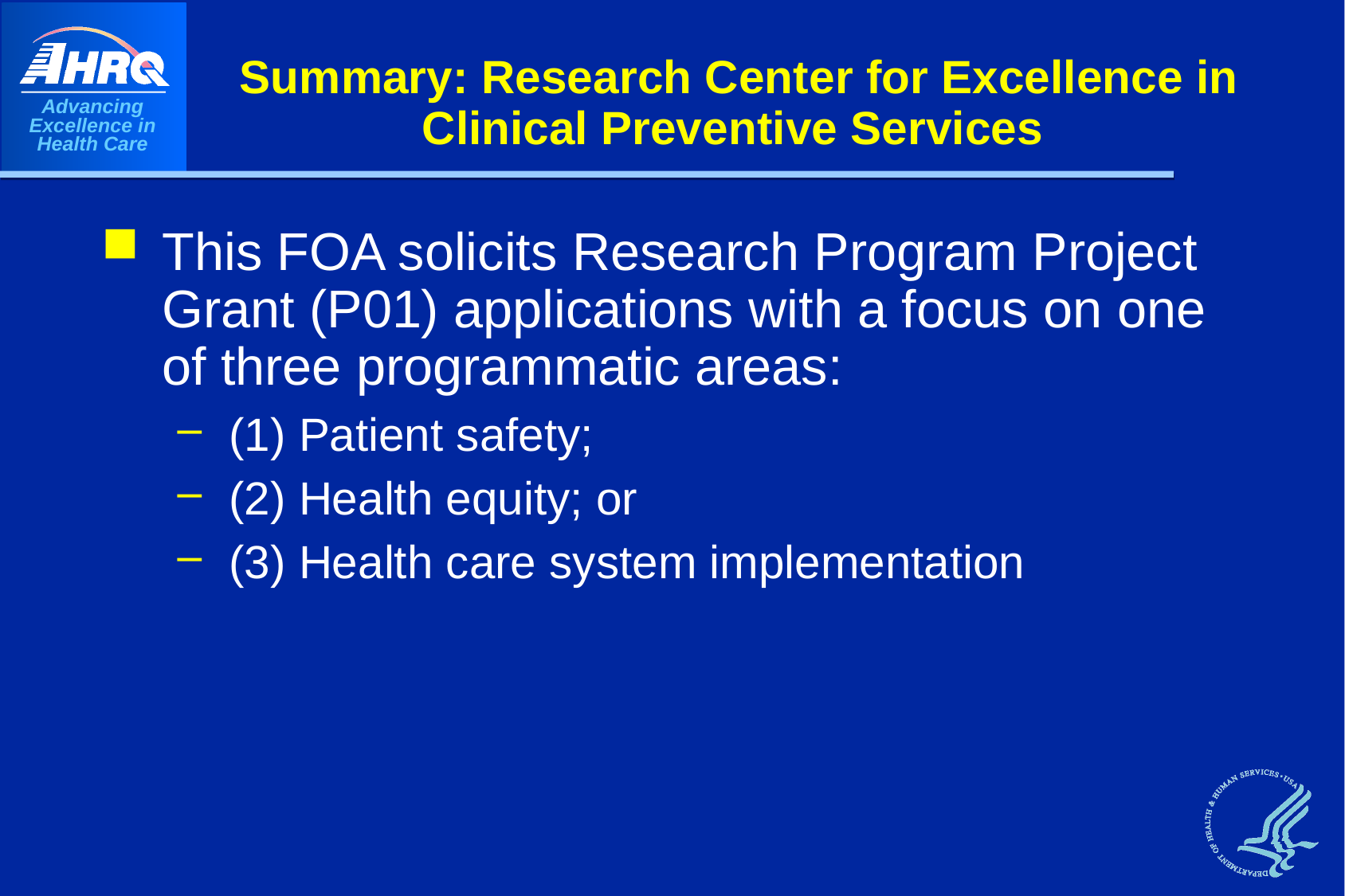

# Summary: Research Center for Excellence in Clinical Preventive Services
This FOA solicits Research Program Project Grant (P01) applications with a focus on one of three programmatic areas:
(1) Patient safety;
(2) Health equity; or
(3) Health care system implementation